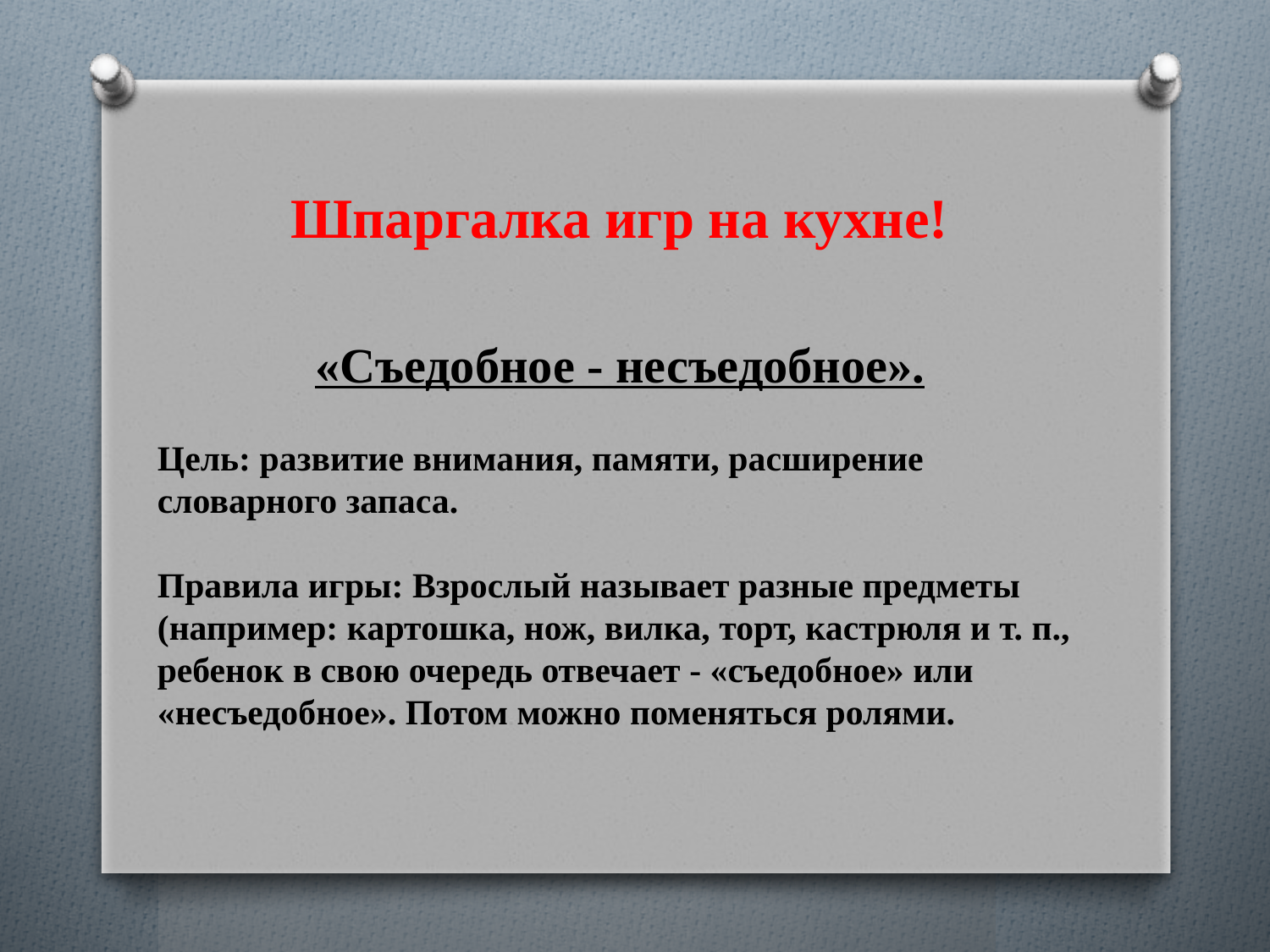

Шпаргалка игр на кухне!

«Съедобное - несъедобное».

Цель: развитие внимания, памяти, расширение словарного запаса.

Правила игры: Взрослый называет разные предметы (например: картошка, нож, вилка, торт, кастрюля и т. п., ребенок в свою очередь отвечает - «съедобное» или «несъедобное». Потом можно поменяться ролями.